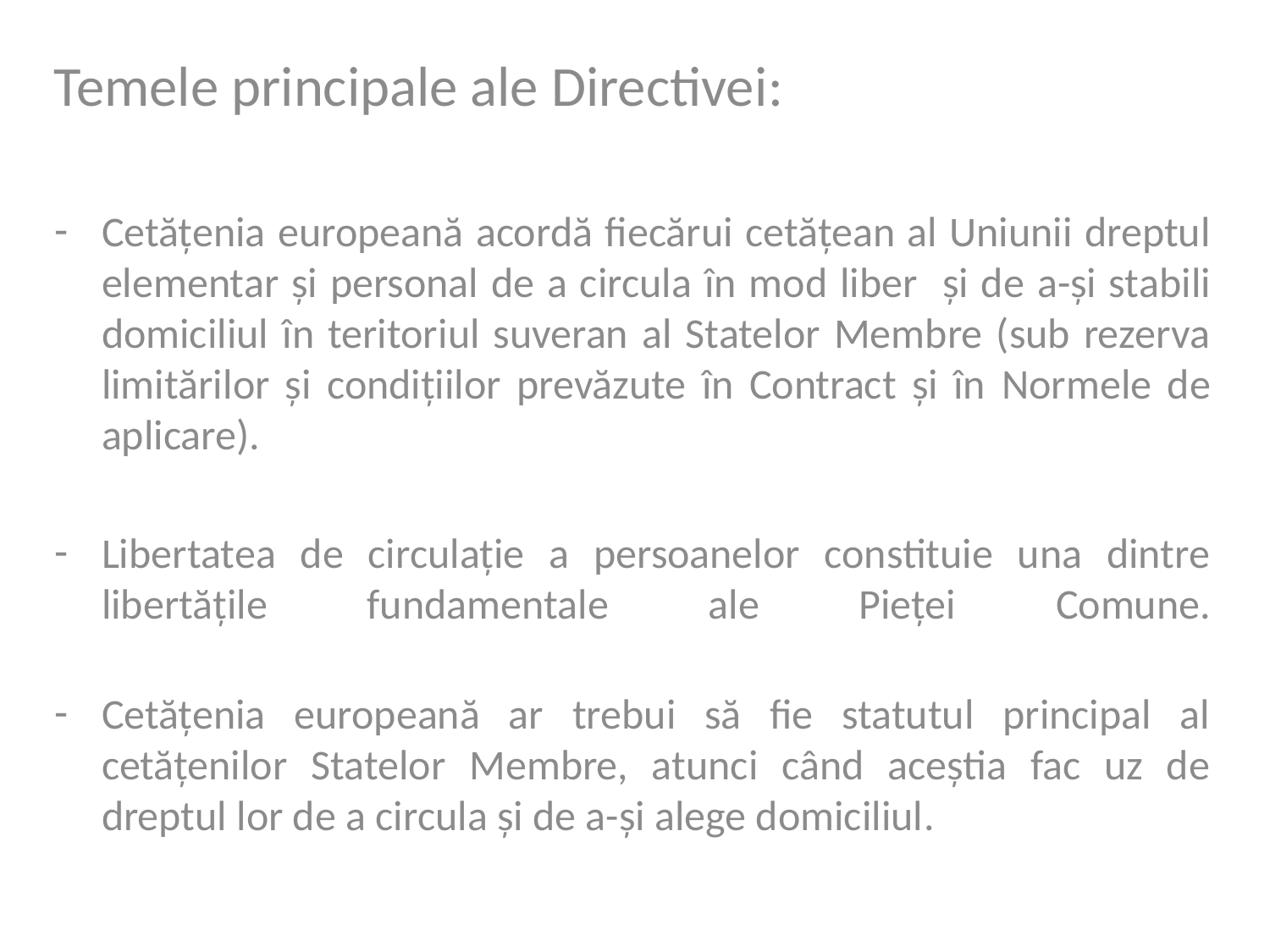

Temele principale ale Directivei:

Cetățenia europeană acordă fiecărui cetățean al Uniunii dreptul elementar și personal de a circula în mod liber  și de a-și stabili domiciliul în teritoriul suveran al Statelor Membre (sub rezerva limitărilor și condițiilor prevăzute în Contract și în Normele de aplicare).

Libertatea de circulație a persoanelor constituie una dintre libertățile fundamentale ale Pieței Comune.
Cetățenia europeană ar trebui să fie statutul principal al cetățenilor Statelor Membre, atunci când aceștia fac uz de dreptul lor de a circula și de a-și alege domiciliul.